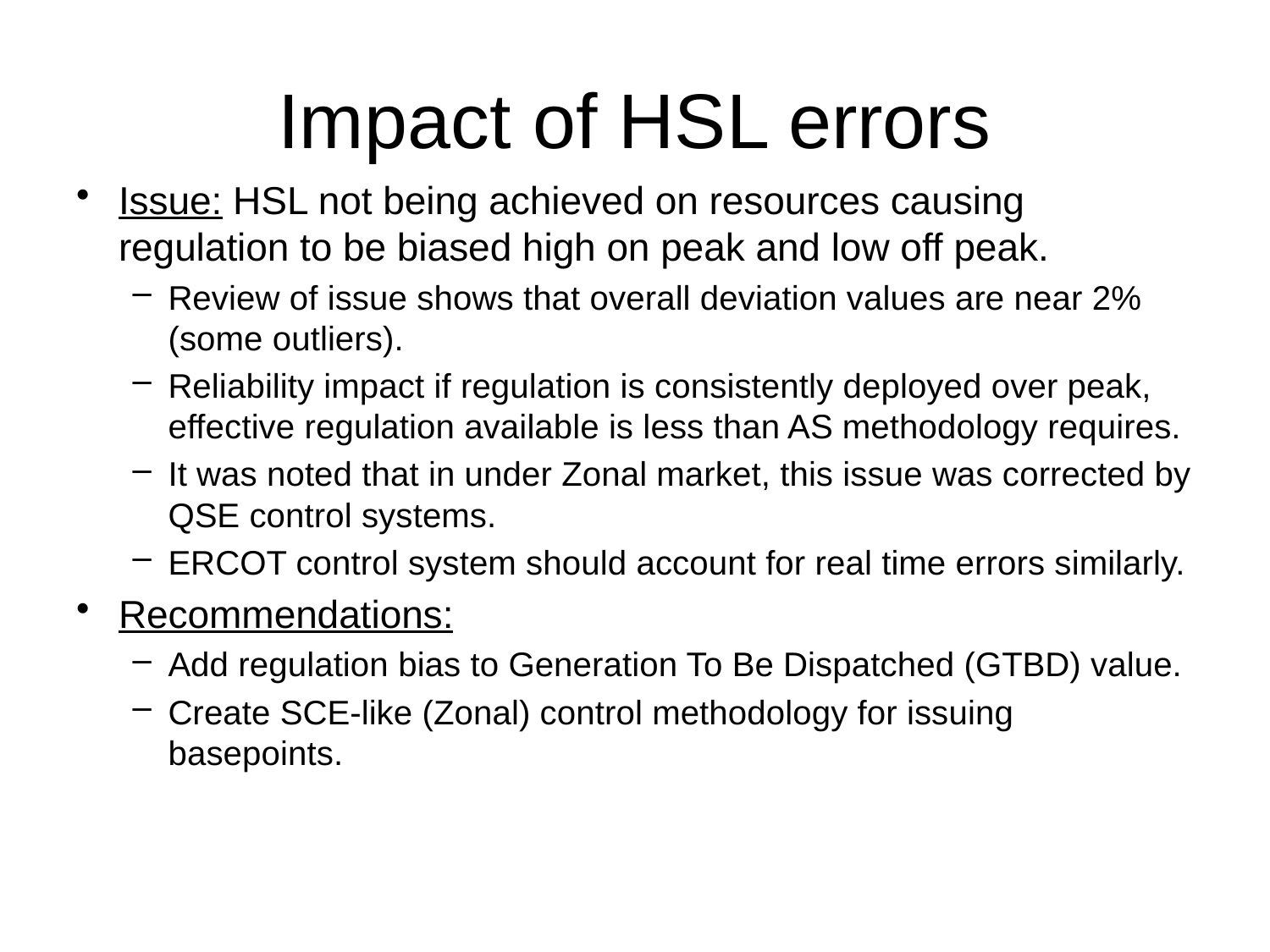

# Impact of HSL errors
Issue: HSL not being achieved on resources causing regulation to be biased high on peak and low off peak.
Review of issue shows that overall deviation values are near 2% (some outliers).
Reliability impact if regulation is consistently deployed over peak, effective regulation available is less than AS methodology requires.
It was noted that in under Zonal market, this issue was corrected by QSE control systems.
ERCOT control system should account for real time errors similarly.
Recommendations:
Add regulation bias to Generation To Be Dispatched (GTBD) value.
Create SCE-like (Zonal) control methodology for issuing basepoints.